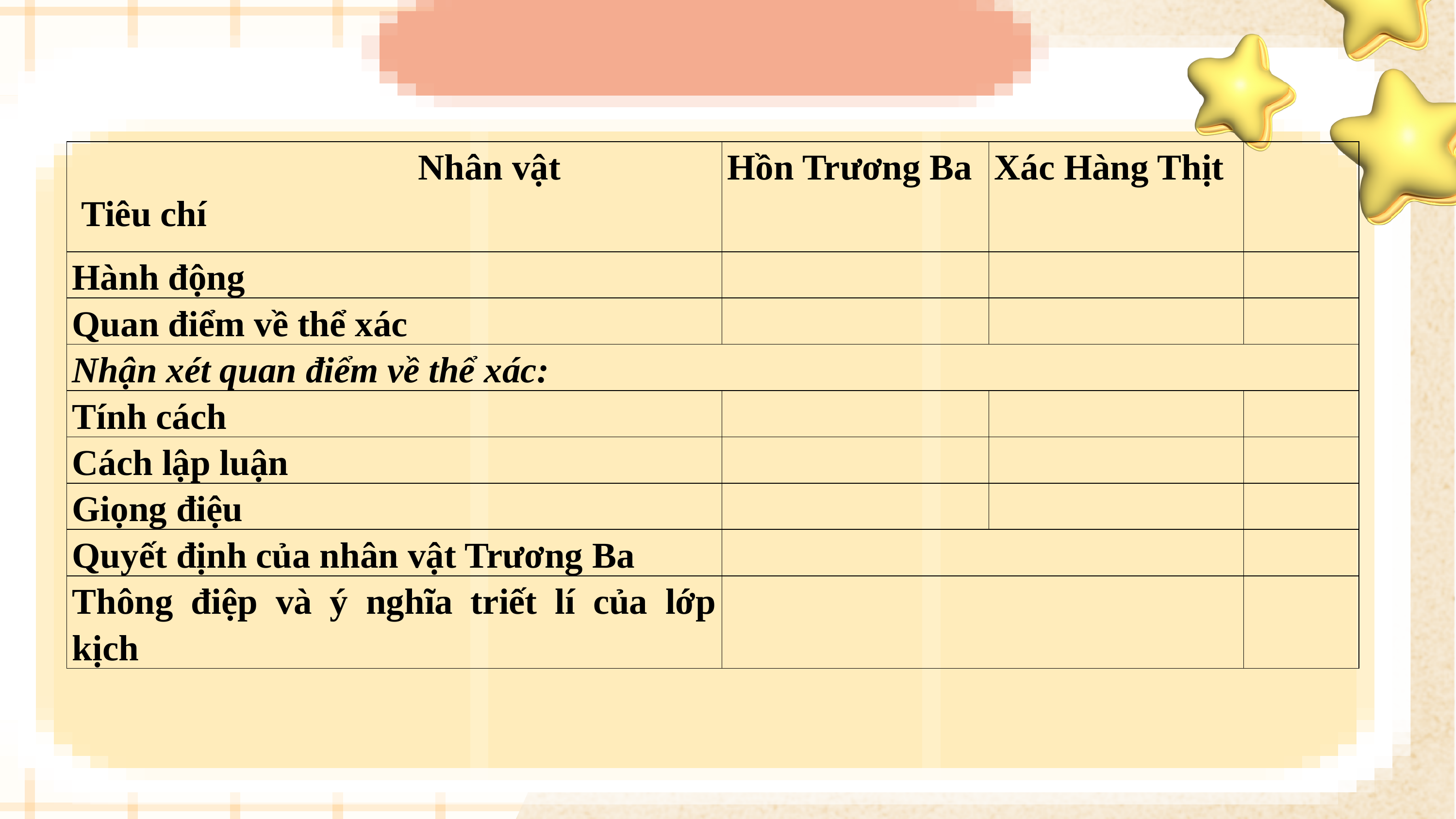

| Nhân vật  Tiêu chí | Hồn Trương Ba | Xác Hàng Thịt |  |
| --- | --- | --- | --- |
| Hành động |  |  |  |
| Quan điểm về thể xác |  |  |  |
| Nhận xét quan điểm về thể xác: |  |  |  |
| Tính cách |  |  |  |
| Cách lập luận |  |  |  |
| Giọng điệu |  |  |  |
| Quyết định của nhân vật Trương Ba |  |  |  |
| Thông điệp và ý nghĩa triết lí của lớp kịch |  |  |  |